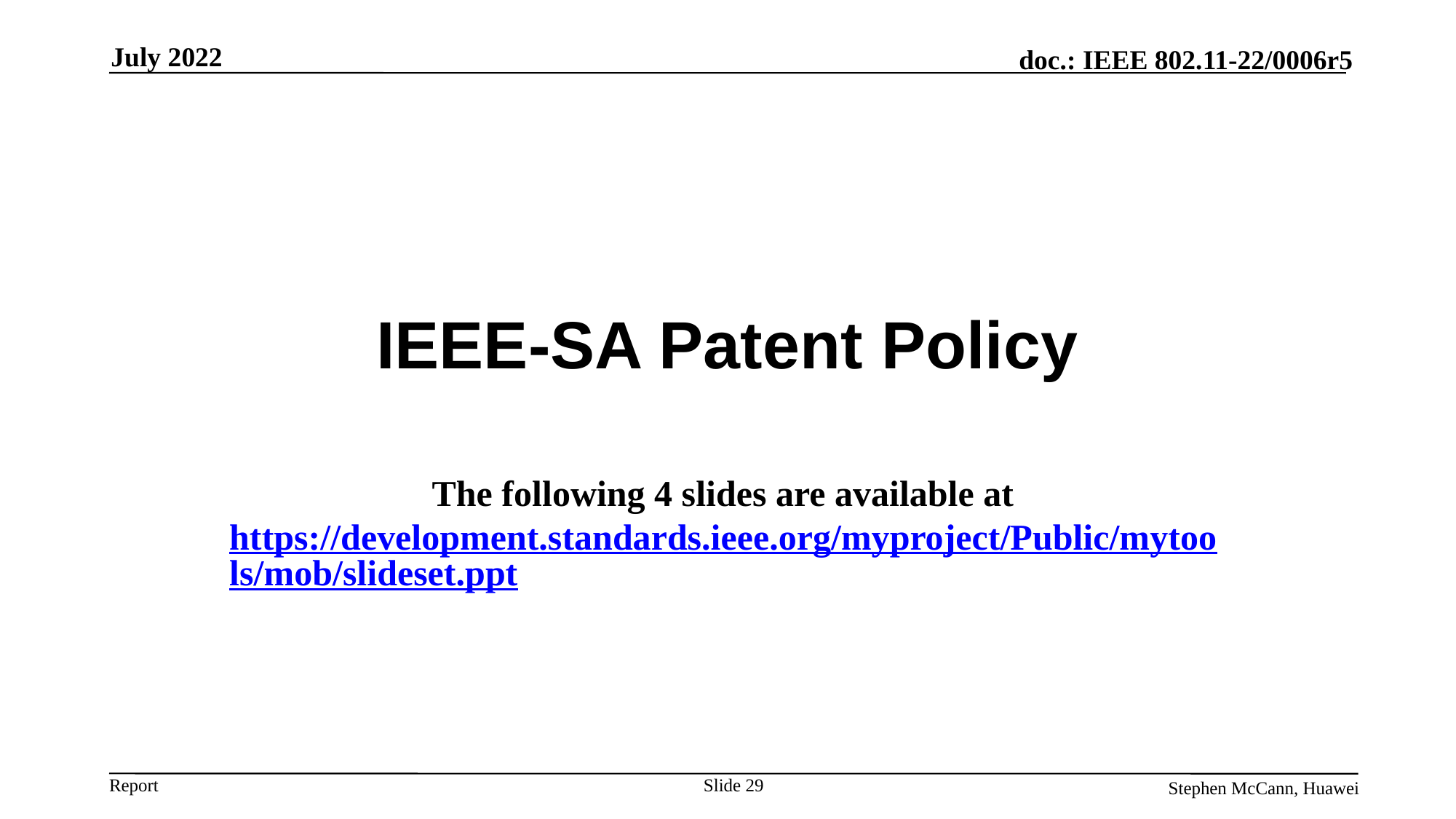

July 2022
# IEEE-SA Patent Policy
The following 4 slides are available at https://development.standards.ieee.org/myproject/Public/mytools/mob/slideset.ppt

Slide 29
Stephen McCann, Huawei